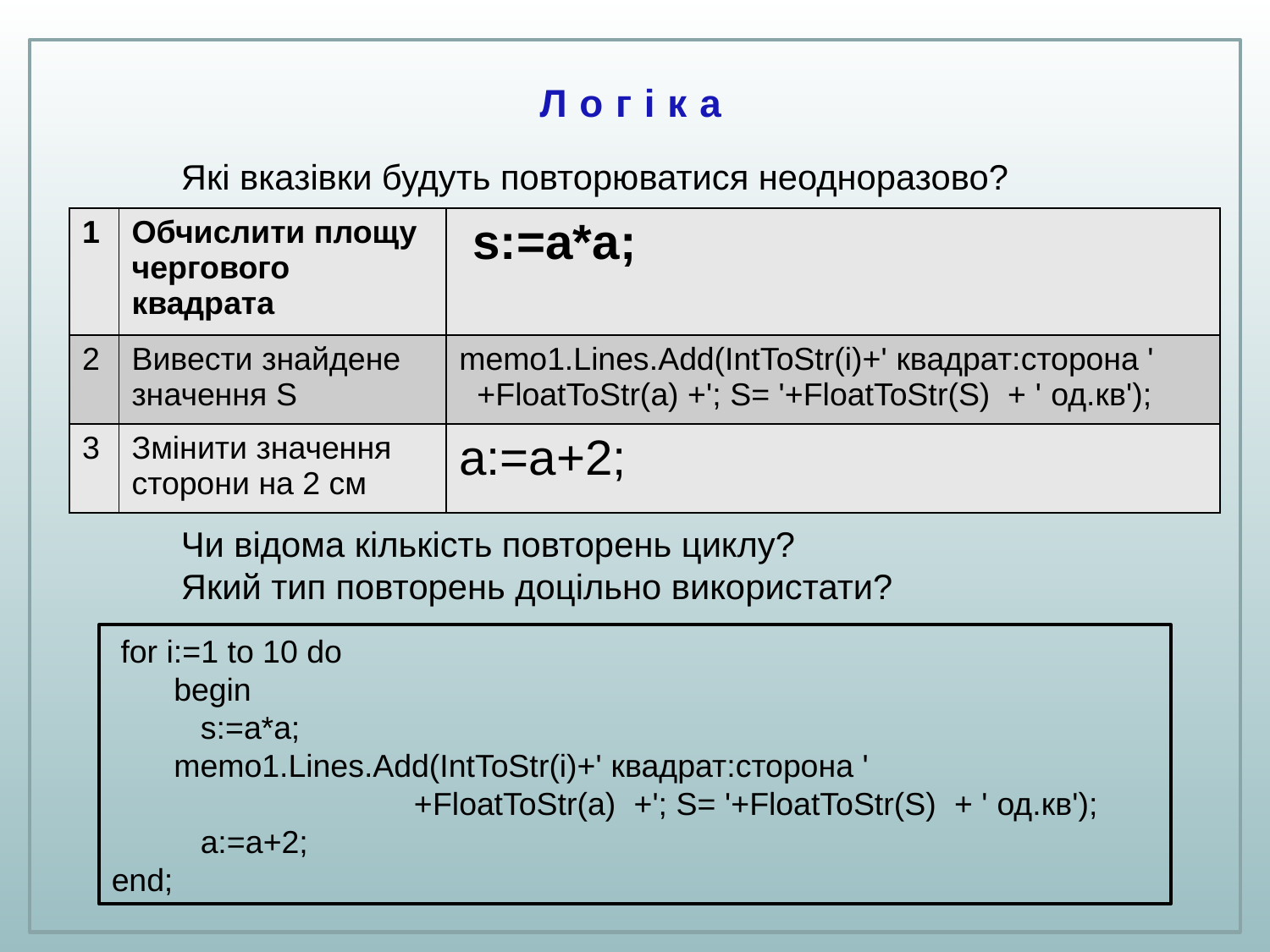

# Л о г і к а

Які вказівки будуть повторюватися неодноразово?
| 1 | Обчислити площу чергового квадрата | s:=a\*a; |
| --- | --- | --- |
| 2 | Вивести знайдене значення S | memo1.Lines.Add(IntToStr(i)+' квадрат:сторона ' +FloatToStr(a) +'; S= '+FloatToStr(S) + ' од.кв'); |
| 3 | Змінити значення сторони на 2 см | a:=a+2; |
Чи відома кількість повторень циклу?
Який тип повторень доцільно використати?
 for i:=1 to 10 do
       begin
          s:=a*a;
       memo1.Lines.Add(IntToStr(i)+' квадрат:сторона '
                                  +FloatToStr(a)  +'; S= '+FloatToStr(S)  + ' од.кв');
          a:=a+2;
end;